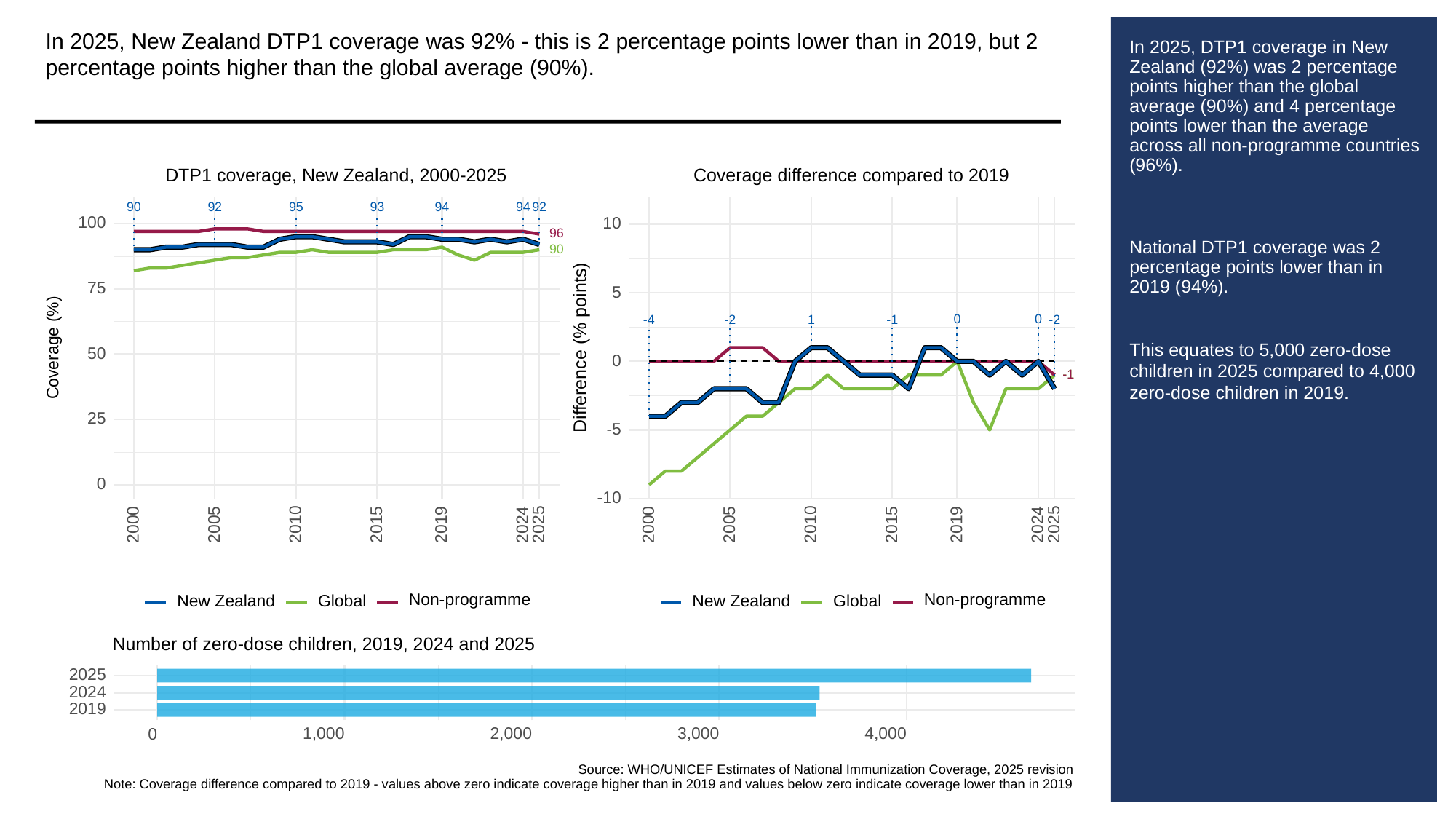

In 2025, New Zealand DTP1 coverage was 92% - this is 2 percentage points lower than in 2019, but 2 percentage points higher than the global average (90%).
# In 2025, DTP1 coverage in New Zealand (92%) was 2 percentage points higher than the global average (90%) and 4 percentage points lower than the average across all non-programme countries (96%).

National DTP1 coverage was 2 percentage points lower than in 2019 (94%).

This equates to 5,000 zero-dose children in 2025 compared to 4,000 zero-dose children in 2019.

Coverage difference compared to 2019
DTP1 coverage, New Zealand, 2000-2025

93
90
92
95
94
94
92
100
10

96

90

75
5

0
0
-2
1
-1
-2
-4

Difference (% points)
Coverage (%)

50

0

-1
-1

25

-5

0

-10

2000
2005
2010
2015
2019
2024
2025
2000
2005
2010
2015
2019
2024
2025
Non-programme
Non-programme
Global
Global
New Zealand
New Zealand

Number of zero-dose children, 2019, 2024 and 2025

2025

2024

2019

1,000
2,000
3,000
4,000
0
Source: WHO/UNICEF Estimates of National Immunization Coverage, 2025 revision
Note: Coverage difference compared to 2019 - values above zero indicate coverage higher than in 2019 and values below zero indicate coverage lower than in 2019